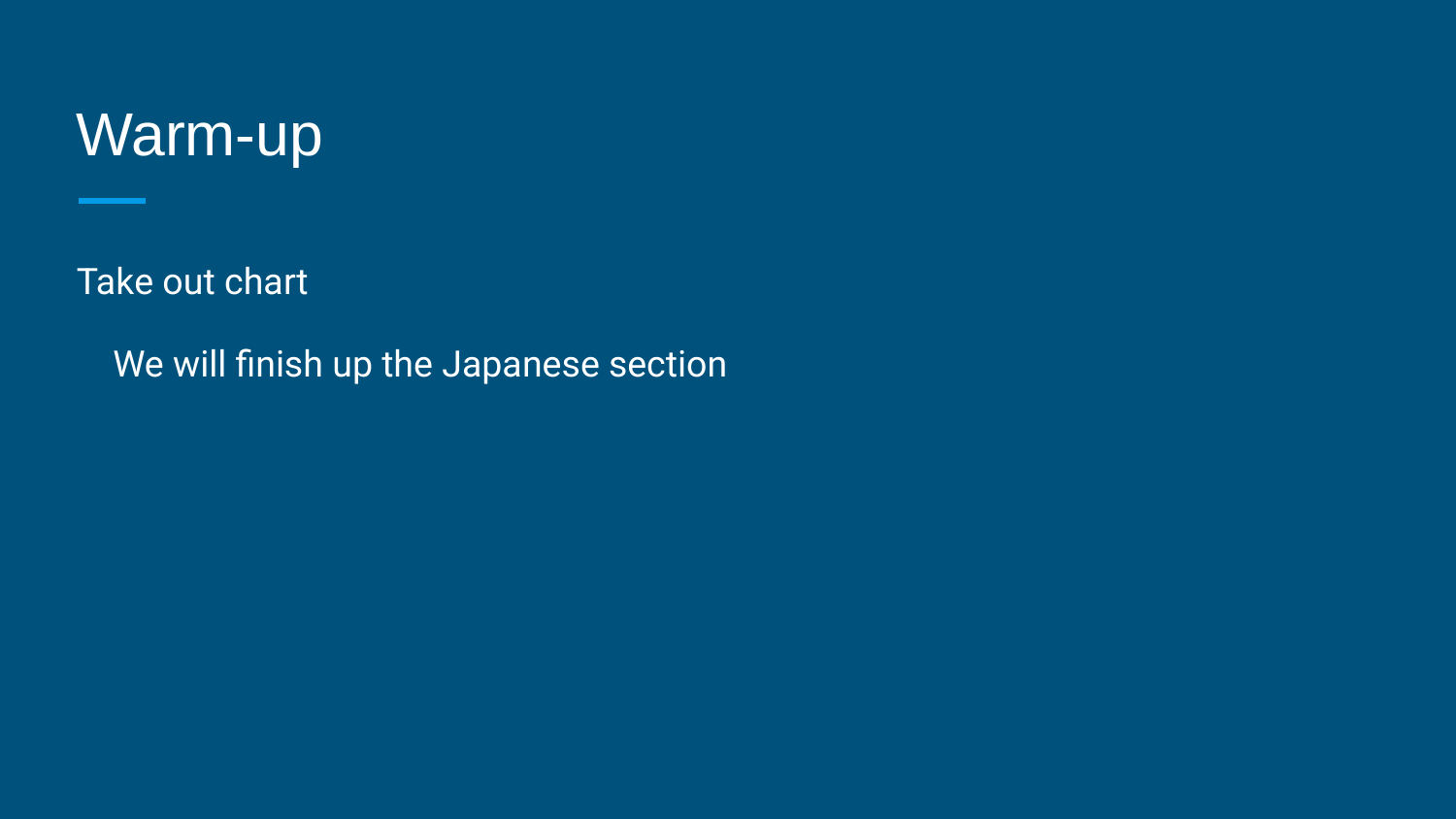

# Warm-up
Take out chart
We will finish up the Japanese section